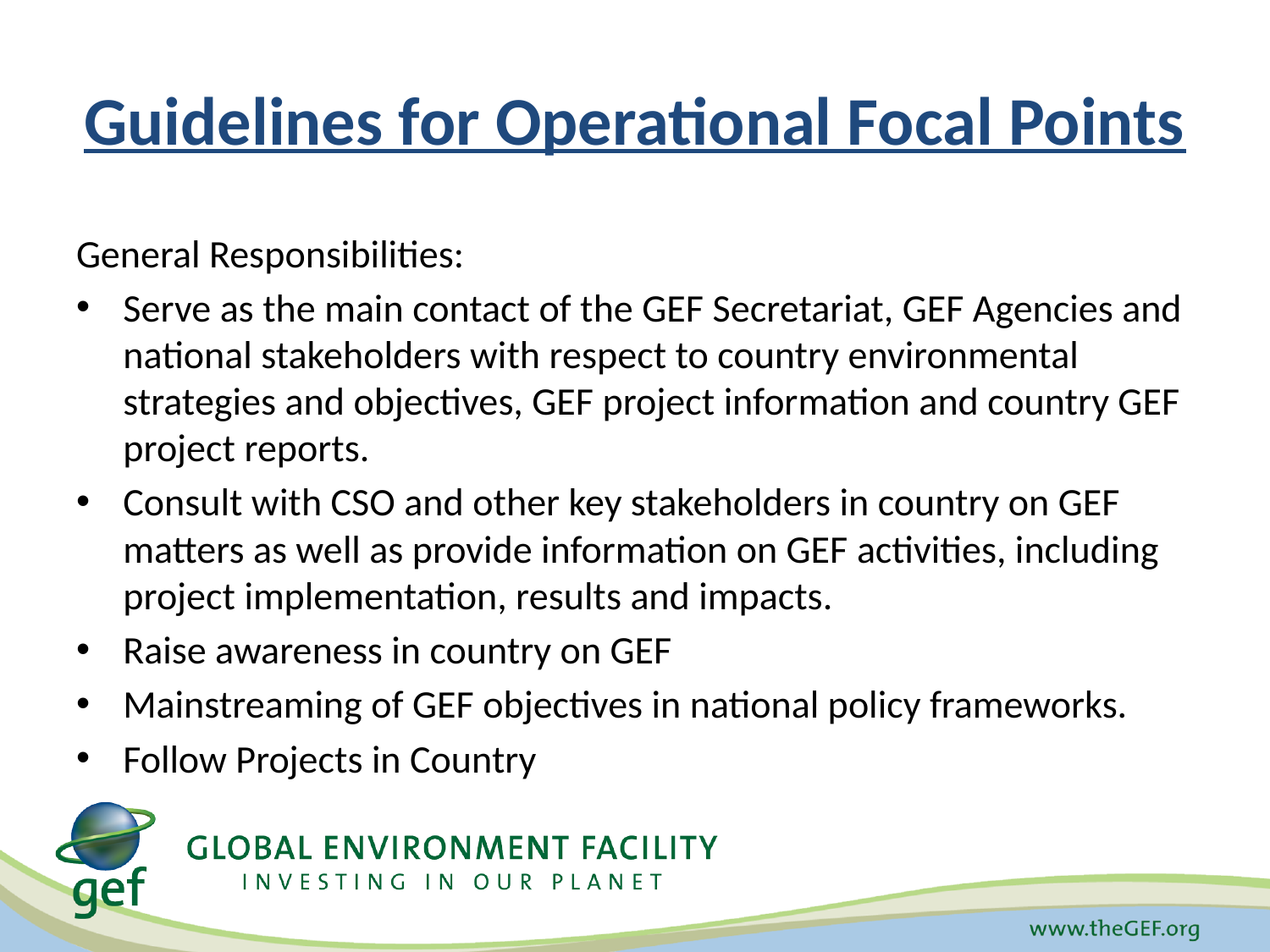

# Guidelines for Operational Focal Points
General Responsibilities:
Serve as the main contact of the GEF Secretariat, GEF Agencies and national stakeholders with respect to country environmental strategies and objectives, GEF project information and country GEF project reports.
Consult with CSO and other key stakeholders in country on GEF matters as well as provide information on GEF activities, including project implementation, results and impacts.
Raise awareness in country on GEF
Mainstreaming of GEF objectives in national policy frameworks.
Follow Projects in Country